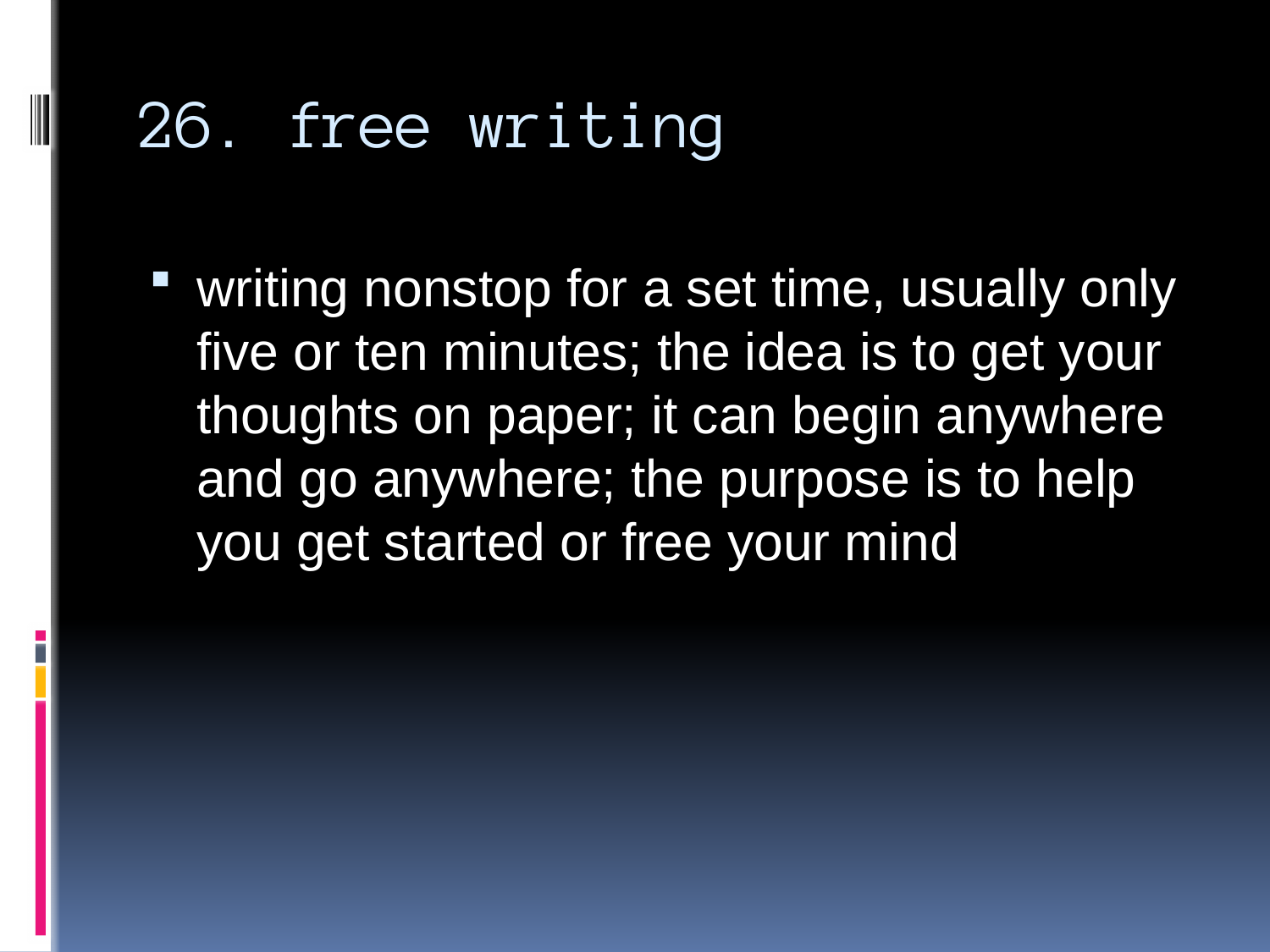

# 26. free writing
writing nonstop for a set time, usually only five or ten minutes; the idea is to get your thoughts on paper; it can begin anywhere and go anywhere; the purpose is to help you get started or free your mind